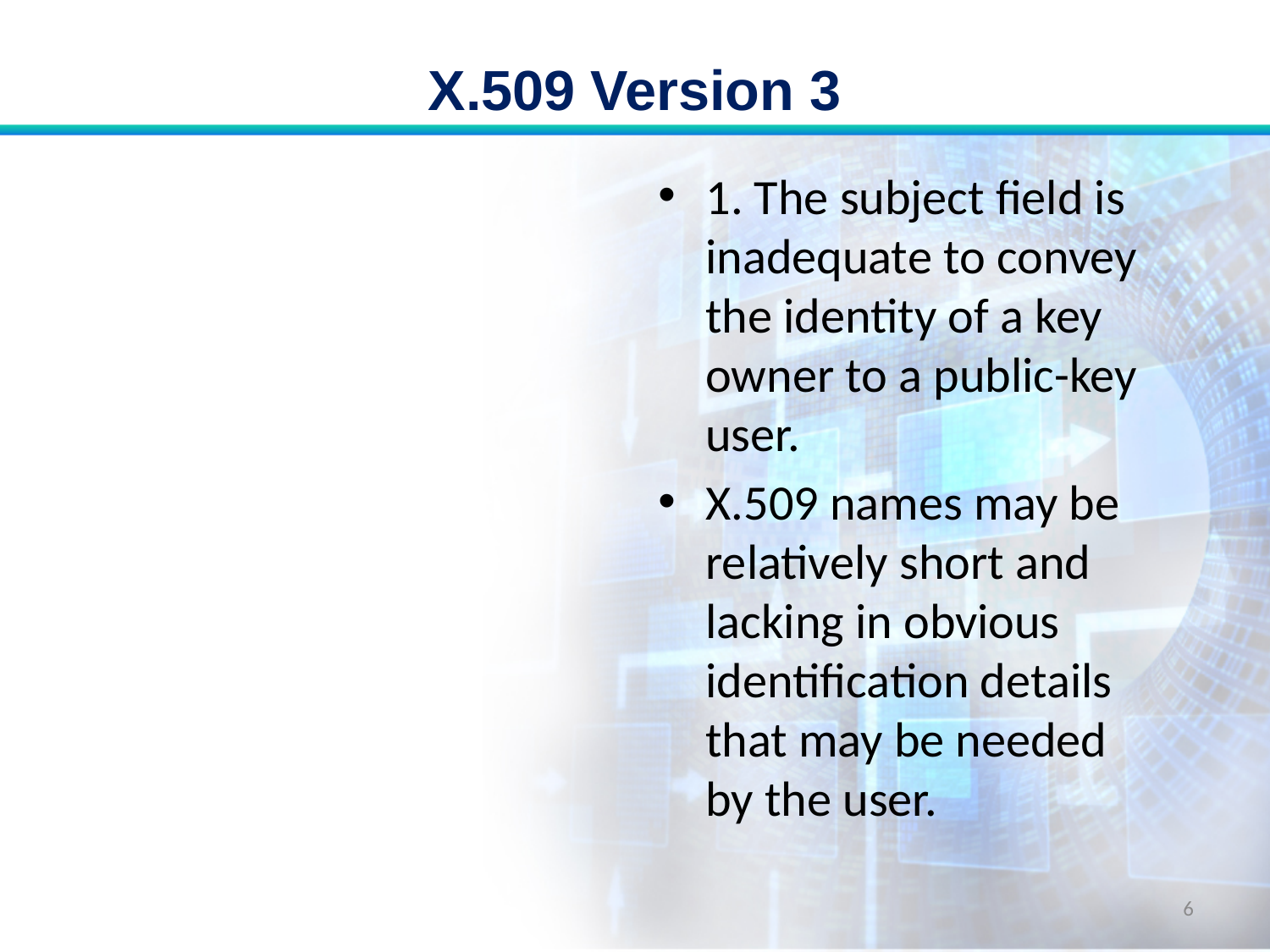

# X.509 Version 3
1. The subject field is inadequate to convey the identity of a key owner to a public-key user.
X.509 names may be relatively short and lacking in obvious identification details that may be needed by the user.
6